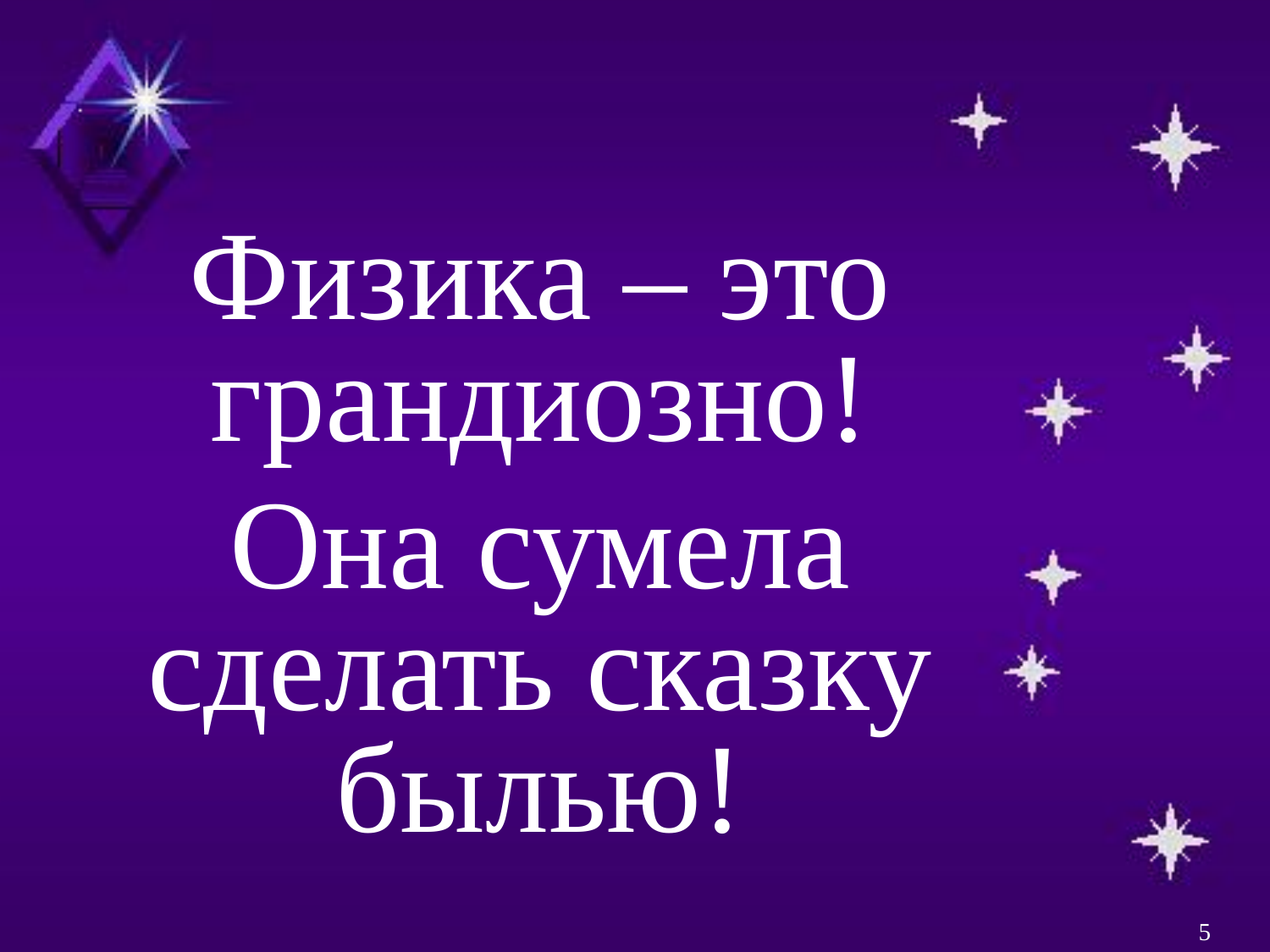

Физика – это грандиозно!
Она сумела сделать сказку былью!
5